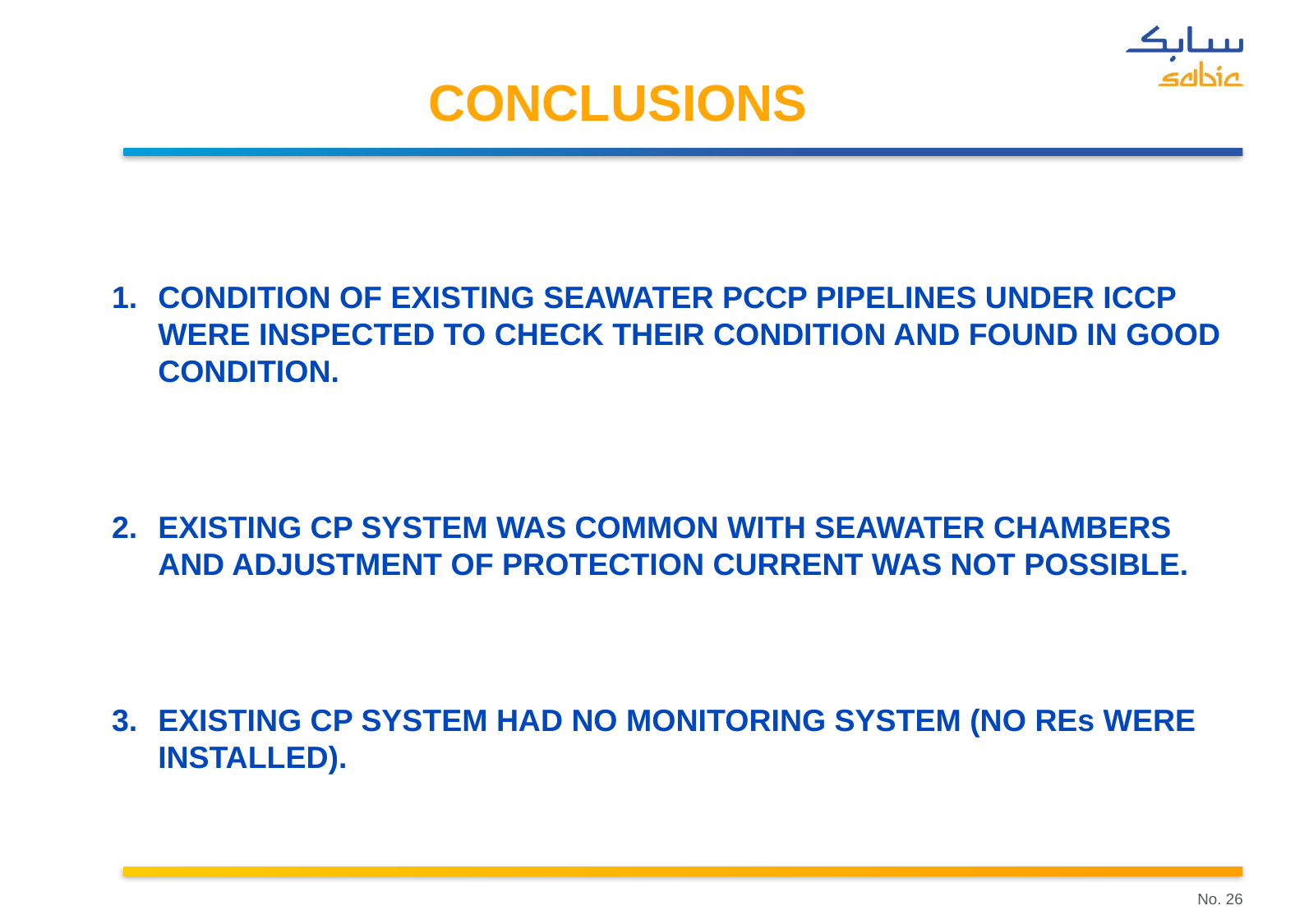

# CONCLUSIONS

CONDITION OF EXISTING SEAWATER PCCP PIPELINES UNDER ICCP WERE INSPECTED TO CHECK THEIR CONDITION AND FOUND IN GOOD CONDITION.

EXISTING CP SYSTEM WAS COMMON WITH SEAWATER CHAMBERS AND ADJUSTMENT OF PROTECTION CURRENT WAS NOT POSSIBLE.

EXISTING CP SYSTEM HAD NO MONITORING SYSTEM (NO REs WERE INSTALLED).